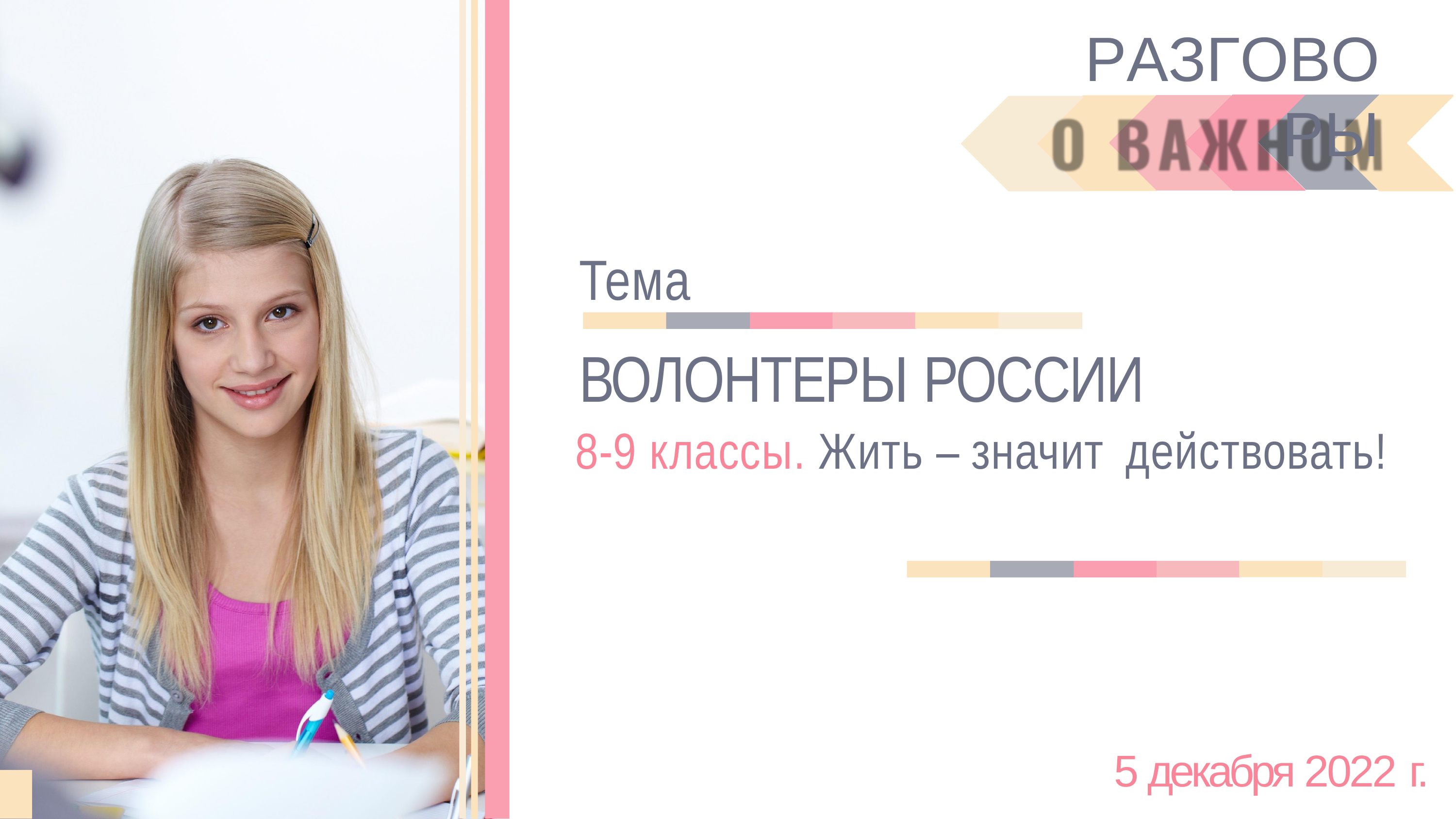

# РАЗГОВОРЫ
О	ВАЖНОМ

Тема
ВОЛОНТЕРЫ РОССИИ
8-9 классы. Жить – значит действовать!

5 декабря 2022 г.